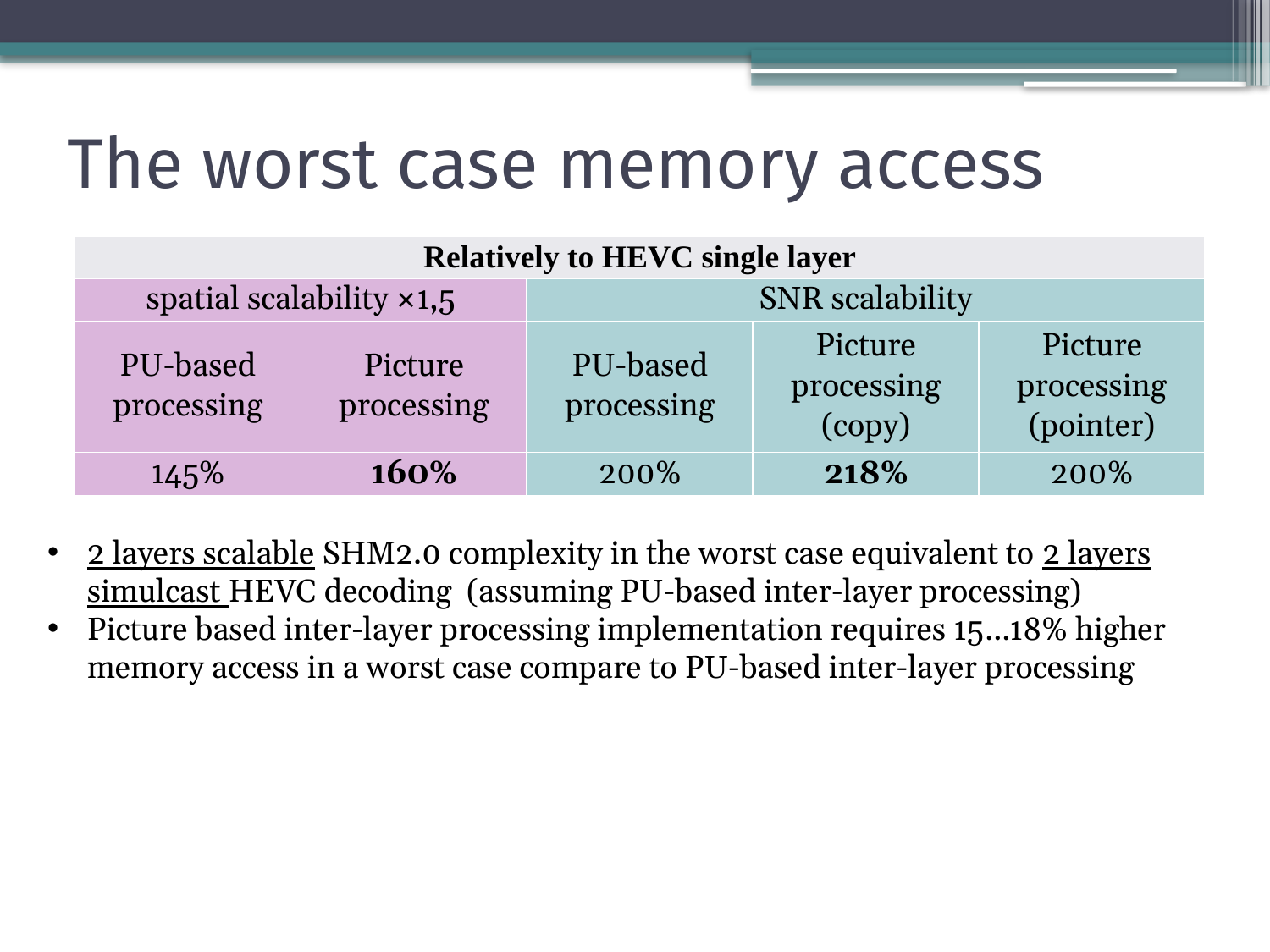

# The worst case memory access
| Relatively to HEVC single layer |  |  |  |  |
| --- | --- | --- | --- | --- |
| spatial scalability ×1,5 |  | SNR scalability |  |  |
| PU-based processing | Picture processing | PU-based processing | Picture processing (copy) | Picture processing (pointer) |
| 145% | 160% | 200% | 218% | 200% |
2 layers scalable SHM2.0 complexity in the worst case equivalent to 2 layers simulcast HEVC decoding  (assuming PU-based inter-layer processing)
Picture based inter-layer processing implementation requires 15…18% higher memory access in a worst case compare to PU-based inter-layer processing